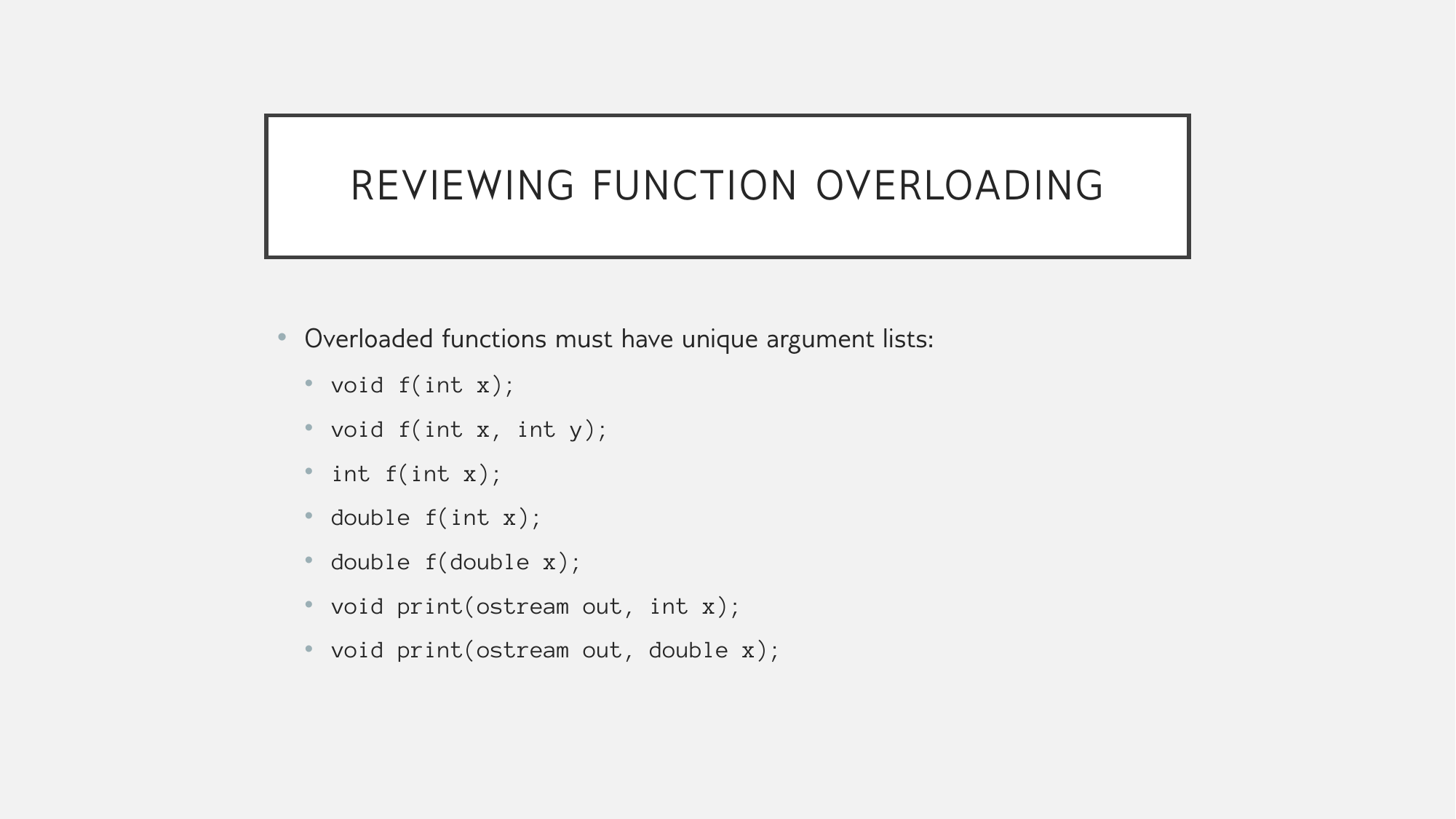

# Reviewing Function Overloading
Overloaded functions must have unique argument lists:
void f(int x);
void f(int x, int y);
int f(int x);
double f(int x);
double f(double x);
void print(ostream out, int x);
void print(ostream out, double x);